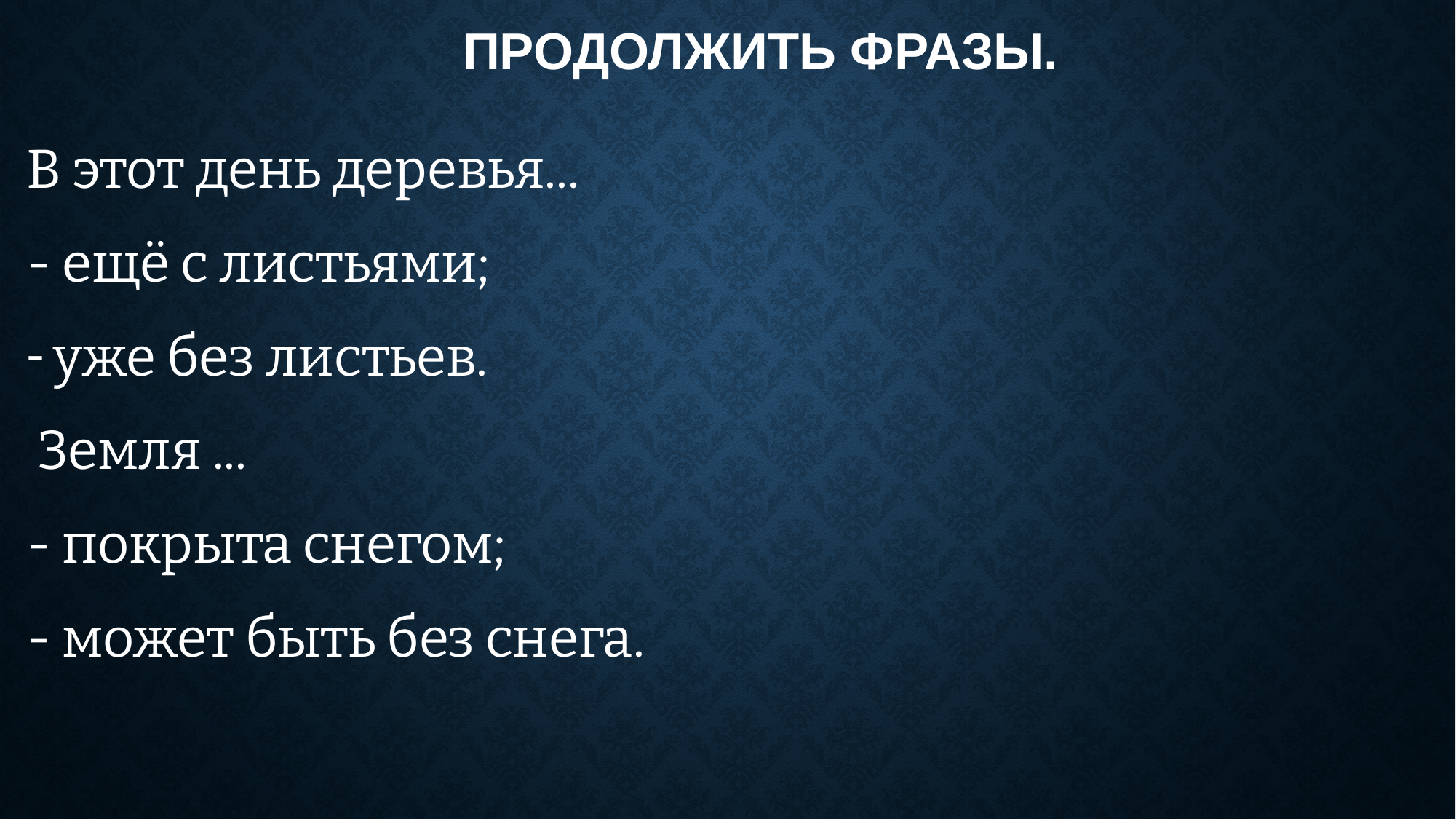

# Продолжить фразы.
В этот день деревья...
- ещё с листьями;
уже без листьев.
 Земля ...
- покрыта снегом;
- может быть без снега.